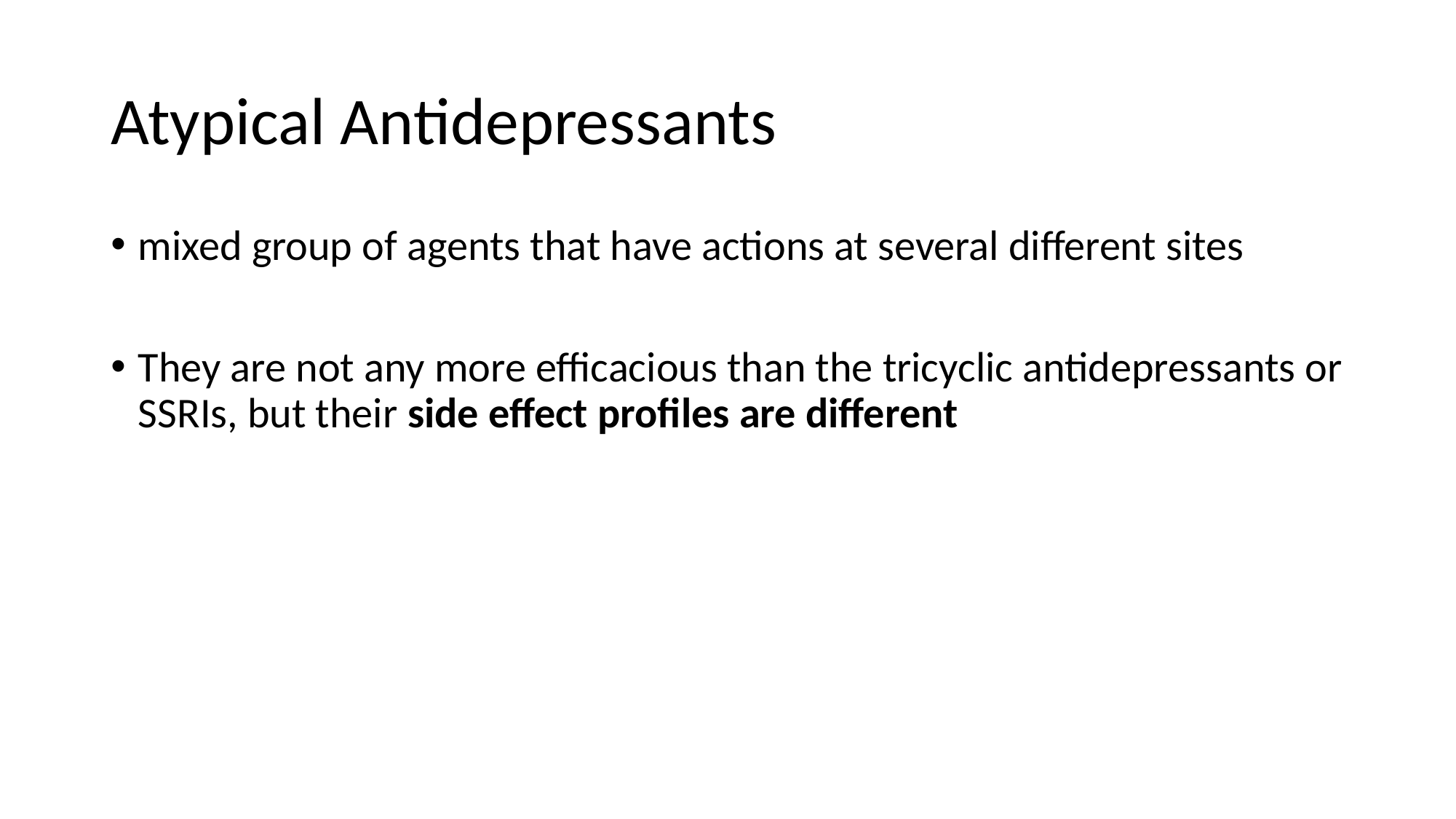

# Atypical Antidepressants
mixed group of agents that have actions at several different sites

They are not any more efficacious than the tricyclic antidepressants or SSRIs, but their side effect profiles are different